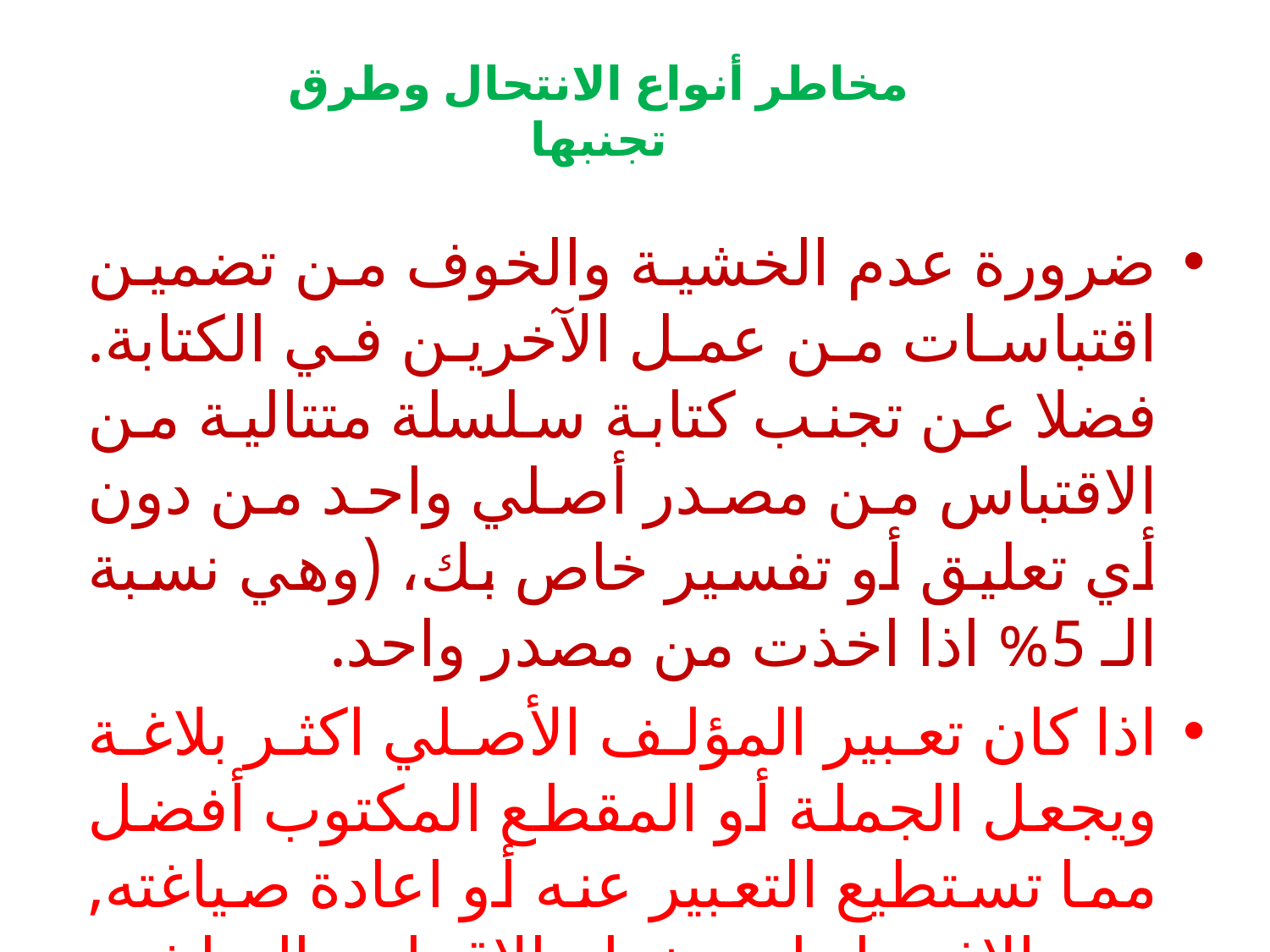

# مخاطر أنواع الانتحال وطرق تجنبها
ضرورة عدم الخشية والخوف من تضمين اقتباسات من عمل الآخرين في الكتابة. فضلا عن تجنب كتابة سلسلة متتالية من الاقتباس من مصدر أصلي واحد من دون أي تعليق أو تفسير خاص بك، (وهي نسبة الـ 5% اذا اخذت من مصدر واحد.
اذا كان تعبير المؤلف الأصلي اكثر بلاغة ويجعل الجملة أو المقطع المكتوب أفضل مما تستطيع التعبير عنه أو اعادة صياغته, من الافضل استخدام الاقتباس المباشر ووضع الاقواس الصغيرة على الجملة  " " .